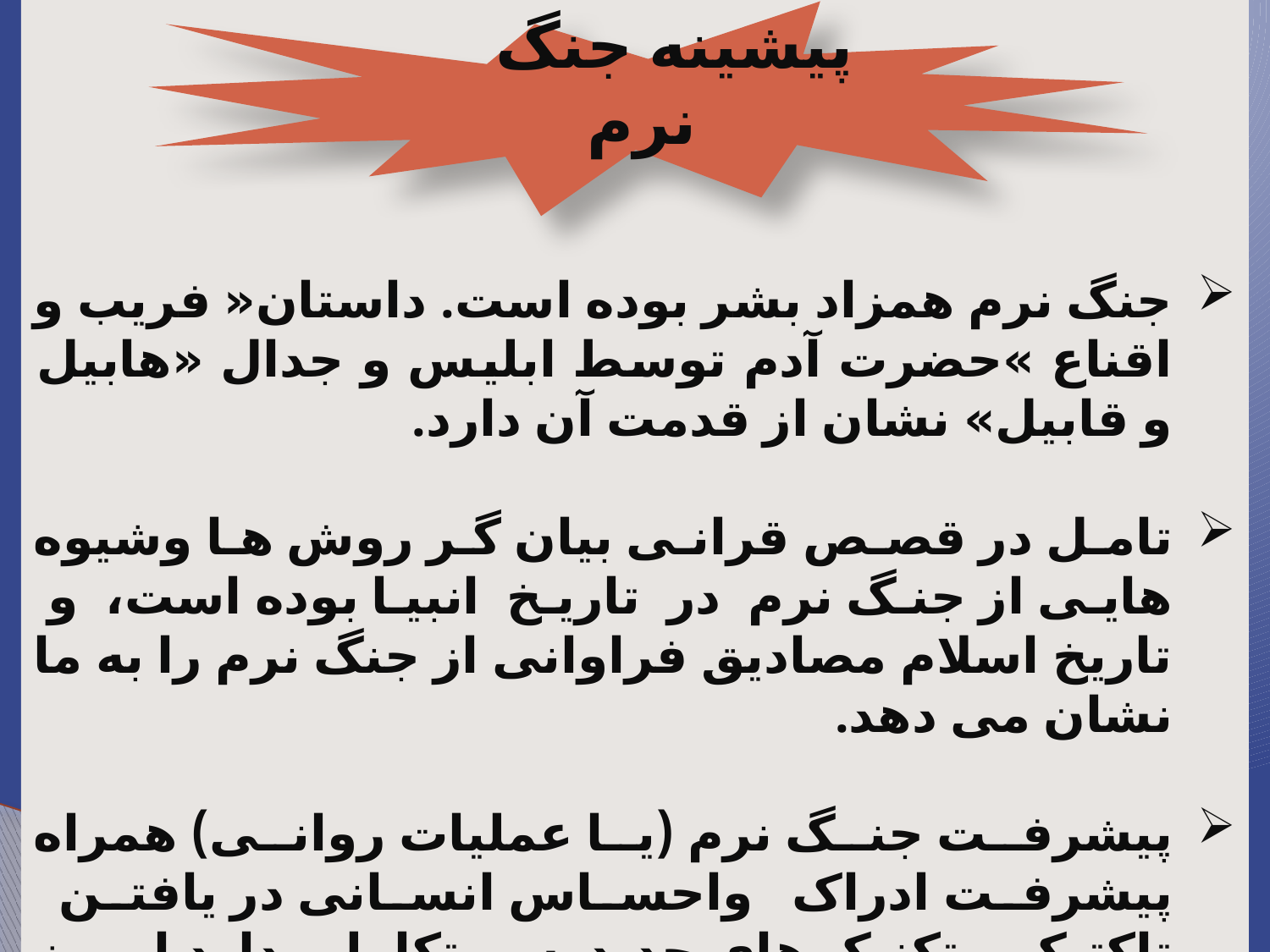

جنگ نرم همزاد بشر بوده است. داستان« فریب و اقناع »حضرت آدم توسط ابلیس و جدال «هابیل و قابیل» نشان از قدمت آن دارد.

تامل در قصص قرانی بیان گر روش ها وشیوه هایی از جنگ نرم در تاریخ انبیا بوده است، و تاریخ اسلام مصادیق فراوانی از جنگ نرم را به ما نشان می دهد.

پیشرفت جنگ نرم (یا عملیات روانی) همراه پیشرفت ادراک واحساس انسانی در یافتن تاکتیک و تکنیک های جدید  سیرتکاملی دارد.امروز پیشرفته  ترین فن آوری نوین در خدمت جنگ نرم است.

    پیشینه جنگ نرم